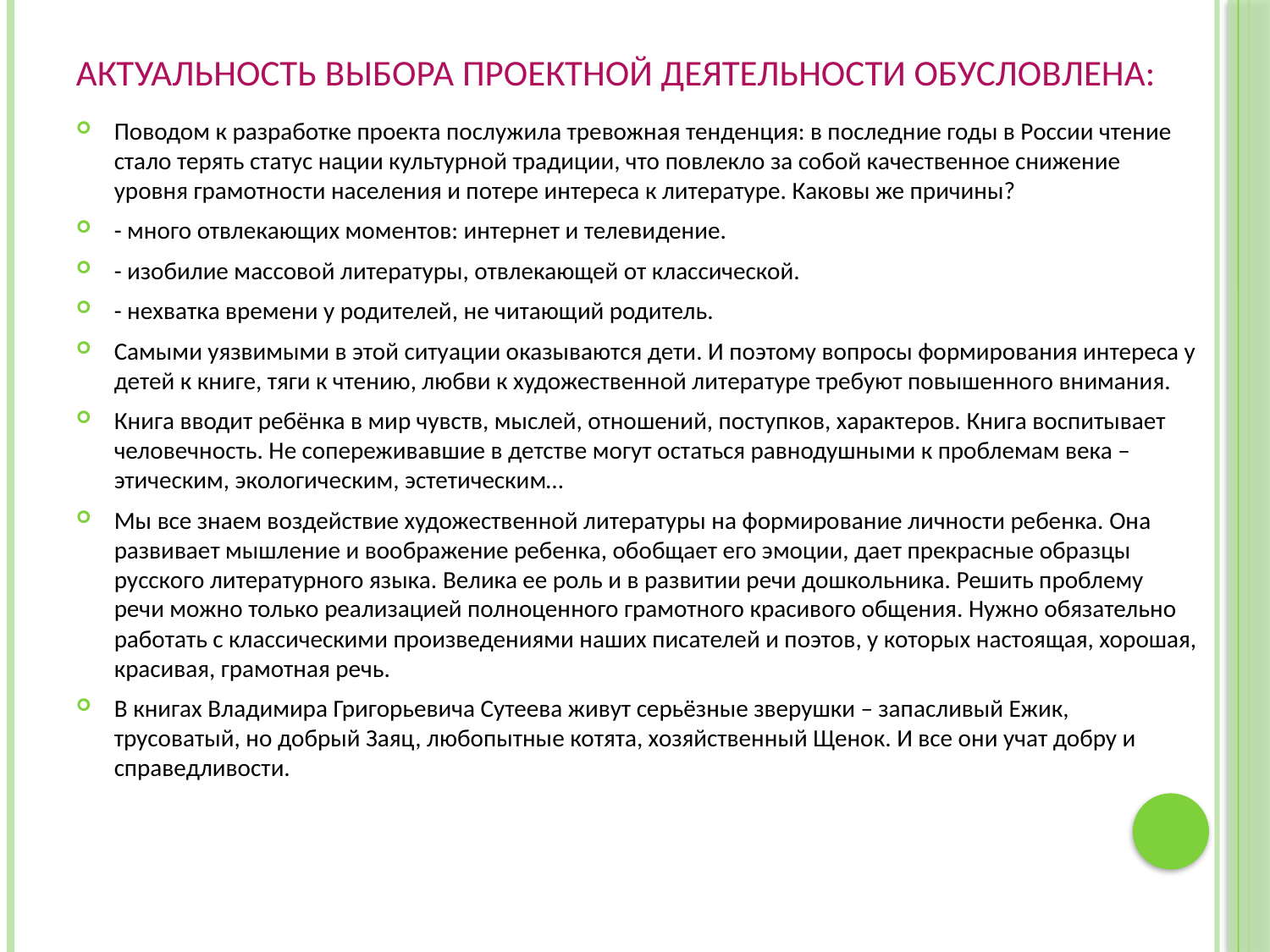

# Актуальность выбора проектной деятельности обусловлена:
Поводом к разработке проекта послужила тревожная тенденция: в последние годы в России чтение стало терять статус нации культурной традиции, что повлекло за собой качественное снижение уровня грамотности населения и потере интереса к литературе. Каковы же причины?
- много отвлекающих моментов: интернет и телевидение.
- изобилие массовой литературы, отвлекающей от классической.
- нехватка времени у родителей, не читающий родитель.
Самыми уязвимыми в этой ситуации оказываются дети. И поэтому вопросы формирования интереса у детей к книге, тяги к чтению, любви к художественной литературе требуют повышенного внимания.
Книга вводит ребёнка в мир чувств, мыслей, отношений, поступков, характеров. Книга воспитывает человечность. Не сопереживавшие в детстве могут остаться равнодушными к проблемам века – этическим, экологическим, эстетическим…
Мы все знаем воздействие художественной литературы на формирование личности ребенка. Она развивает мышление и воображение ребенка, обобщает его эмоции, дает прекрасные образцы русского литературного языка. Велика ее роль и в развитии речи дошкольника. Решить проблему речи можно только реализацией полноценного грамотного красивого общения. Нужно обязательно работать с классическими произведениями наших писателей и поэтов, у которых настоящая, хорошая, красивая, грамотная речь.
В книгах Владимира Григорьевича Сутеева живут серьёзные зверушки – запасливый Ежик, трусоватый, но добрый Заяц, любопытные котята, хозяйственный Щенок. И все они учат добру и справедливости.